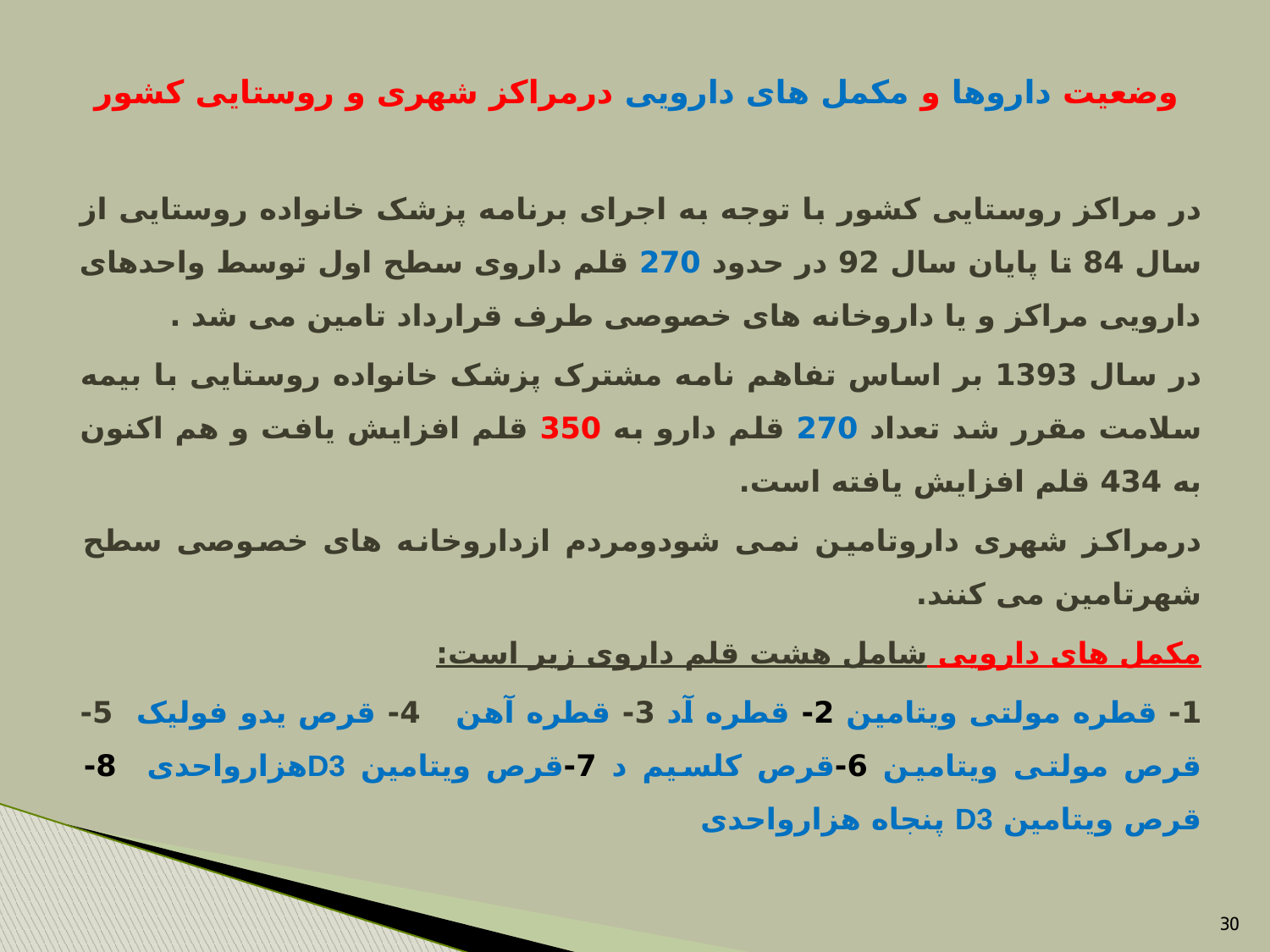

# وضعیت داروها و مکمل های دارویی درمراکز شهری و روستایی کشور
در مراکز روستایی کشور با توجه به اجرای برنامه پزشک خانواده روستایی از سال 84 تا پایان سال 92 در حدود 270 قلم داروی سطح اول توسط واحدهای دارویی مراکز و یا داروخانه های خصوصی طرف قرارداد تامین می شد .
در سال 1393 بر اساس تفاهم نامه مشترک پزشک خانواده روستایی با بیمه سلامت مقرر شد تعداد 270 قلم دارو به 350 قلم افزایش یافت و هم اکنون به 434 قلم افزایش یافته است.
درمراکز شهری داروتامین نمی شودومردم ازداروخانه های خصوصی سطح شهرتامین می کنند.
مکمل های دارویی شامل هشت قلم داروی زیر است:
1- قطره مولتی ویتامین 2- قطره آد 3- قطره آهن   4- قرص یدو فولیک  5- قرص مولتی ویتامین 6-قرص کلسیم د 7-قرص ویتامین D3هزارواحدی  8- قرص ویتامین D3 پنجاه هزارواحدی
30